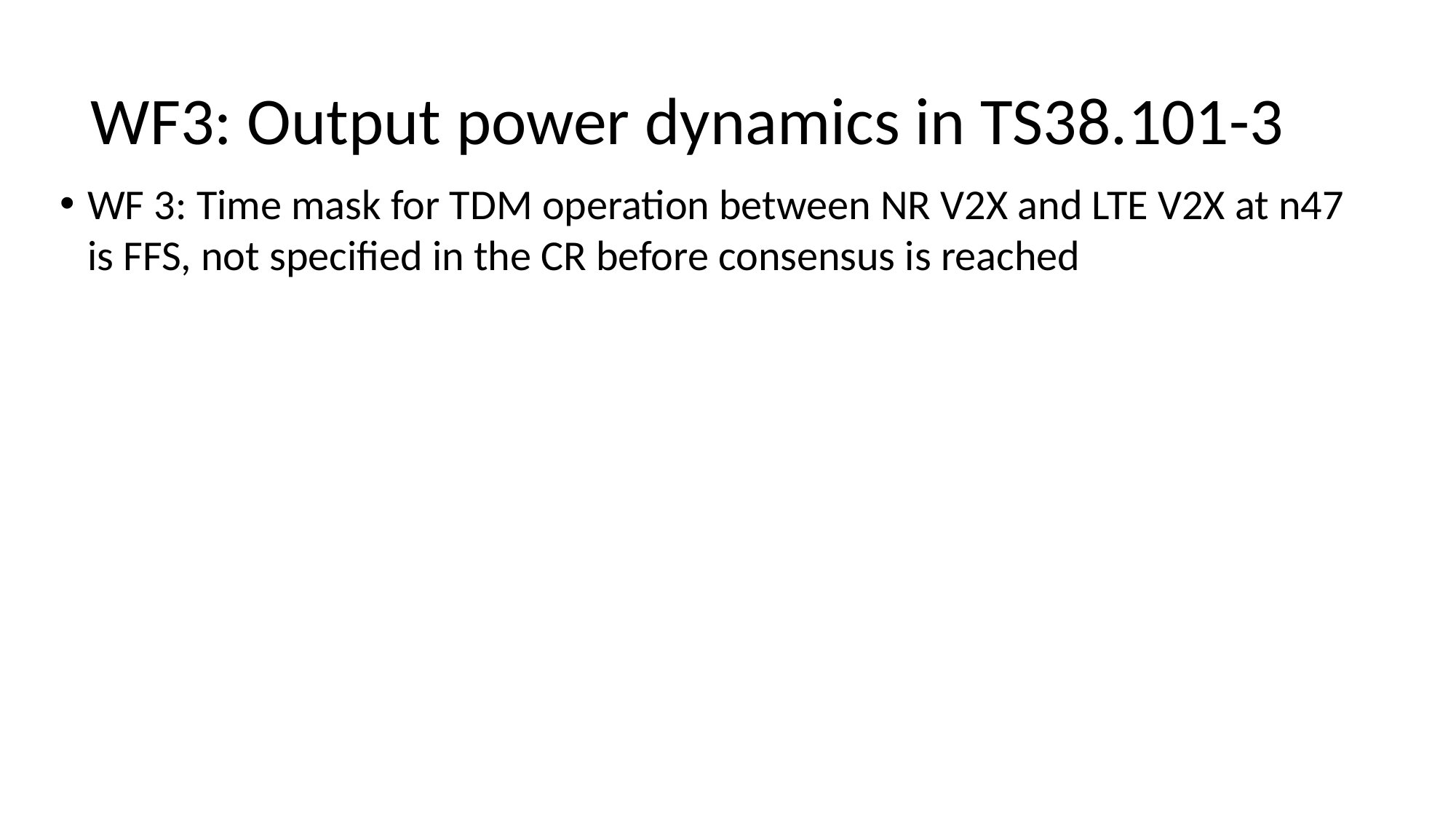

# WF3: Output power dynamics in TS38.101-3
WF 3: Time mask for TDM operation between NR V2X and LTE V2X at n47 is FFS, not specified in the CR before consensus is reached